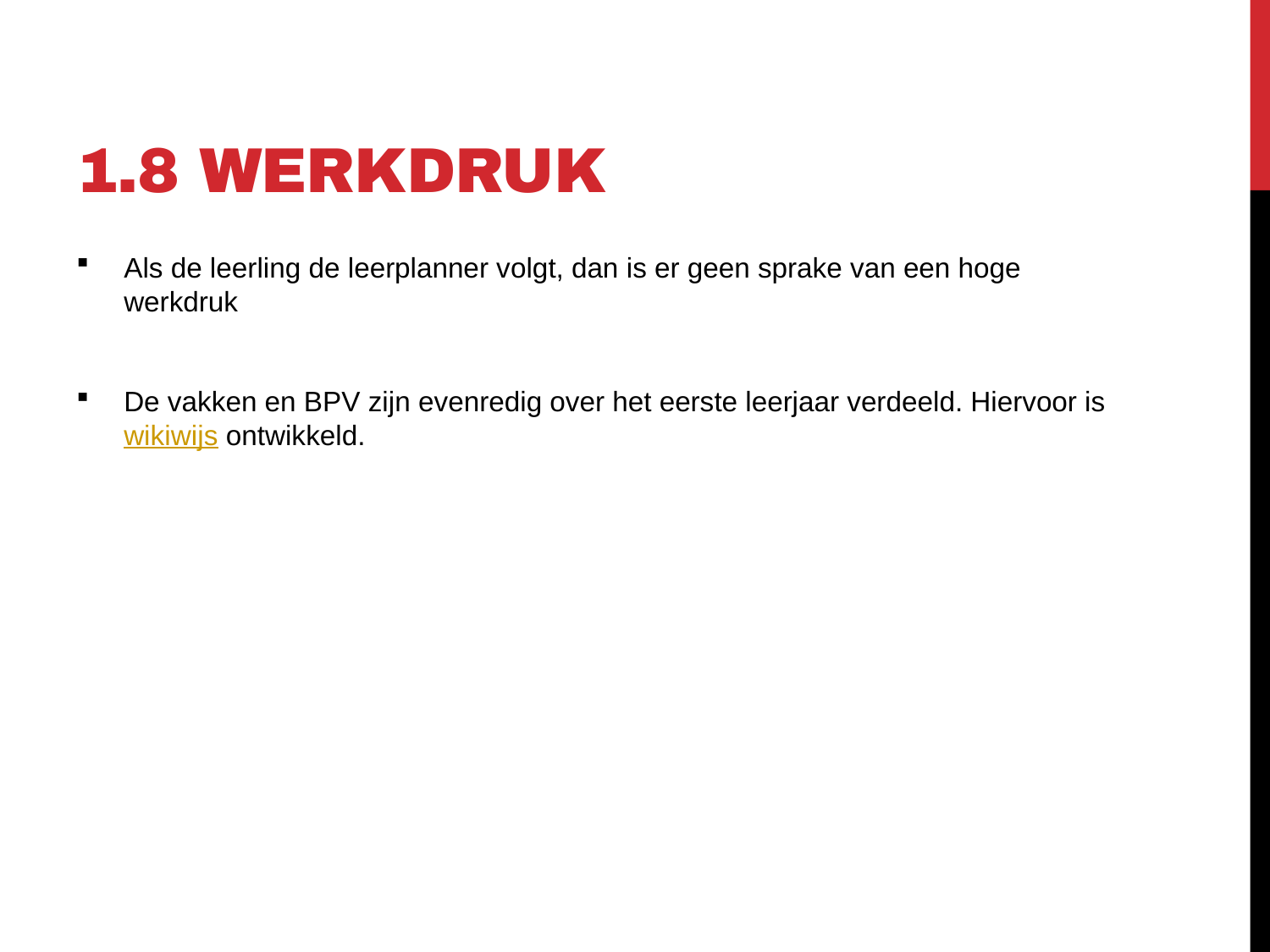

# 1.8 werkdruk
Als de leerling de leerplanner volgt, dan is er geen sprake van een hoge werkdruk

De vakken en BPV zijn evenredig over het eerste leerjaar verdeeld. Hiervoor is wikiwijs ontwikkeld.